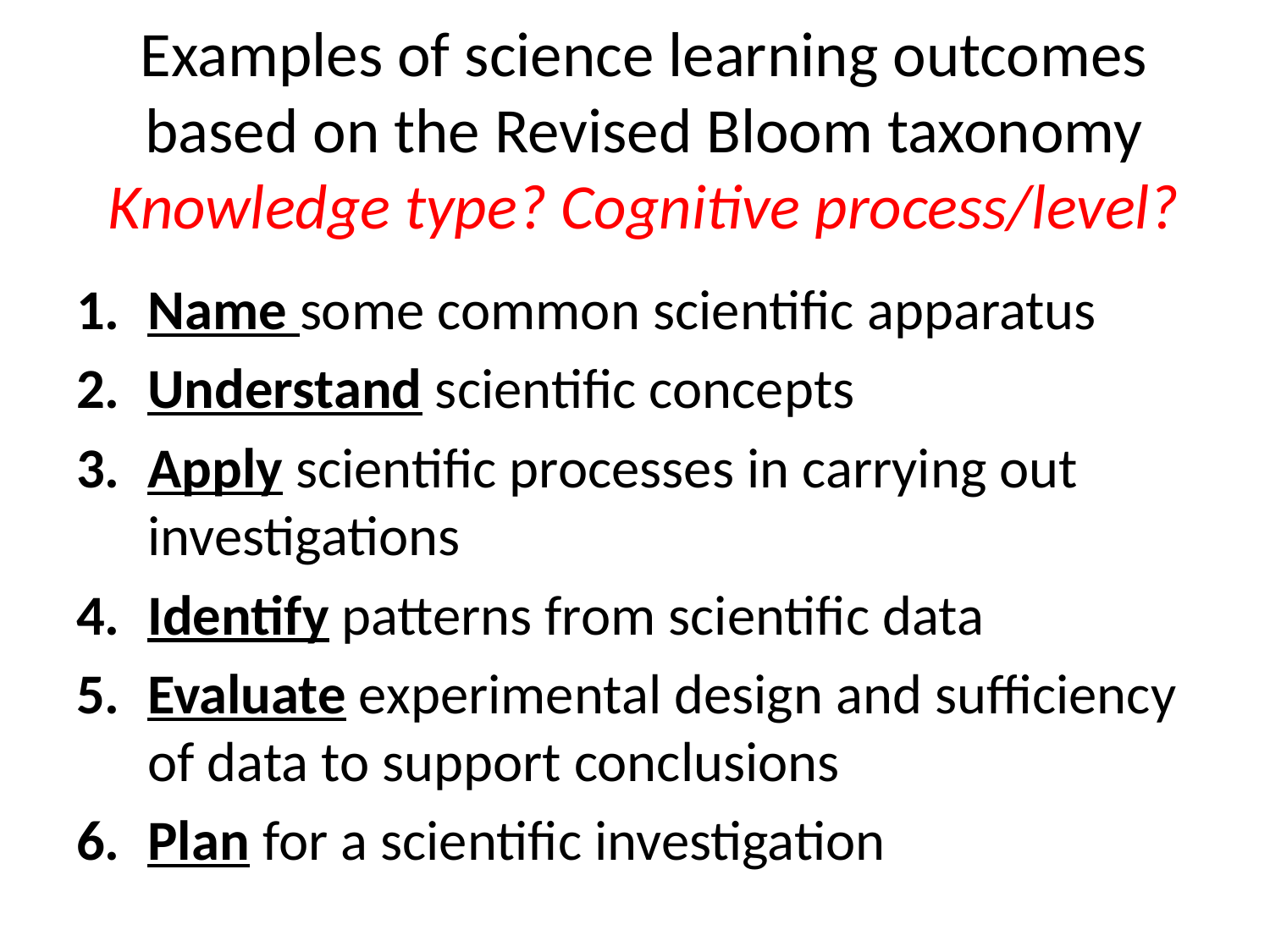

# Examples of science learning outcomes based on the Revised Bloom taxonomy Knowledge type? Cognitive process/level?
Name some common scientific apparatus
Understand scientific concepts
Apply scientific processes in carrying out investigations
Identify patterns from scientific data
Evaluate experimental design and sufficiency of data to support conclusions
Plan for a scientific investigation